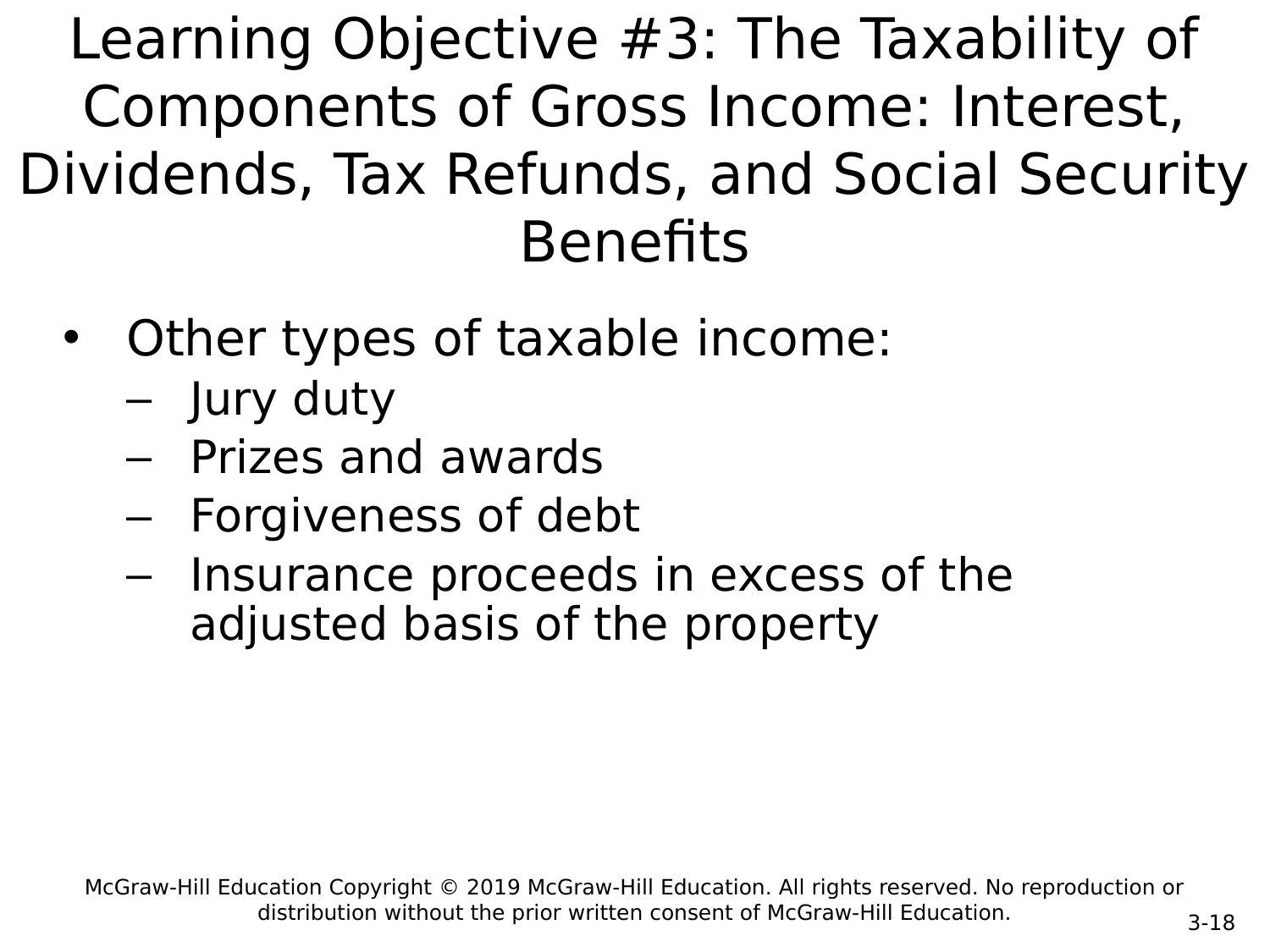

# Learning Objective #3: The Taxability of Components of Gross Income: Interest, Dividends, Tax Refunds, and Social Security Benefits
Other types of taxable income:
Jury duty
Prizes and awards
Forgiveness of debt
Insurance proceeds in excess of the adjusted basis of the property
McGraw-Hill Education Copyright © 2019 McGraw-Hill Education. All rights reserved. No reproduction or distribution without the prior written consent of McGraw-Hill Education.
3-18